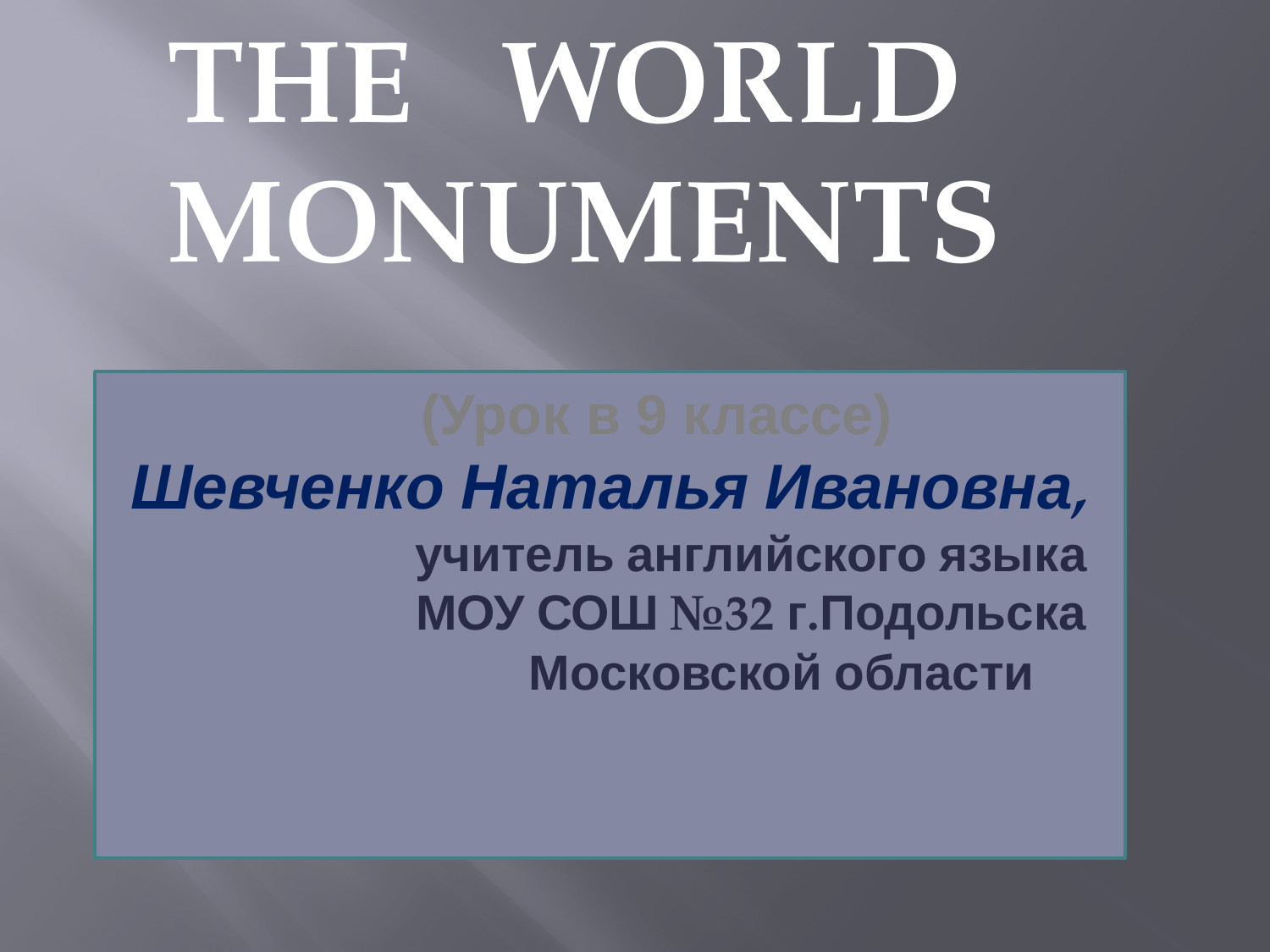

THE   WORLD MONUMENTS

      (Урок в 9 классе)
Шевченко Наталья Ивановна,
                       учитель английского языка
                       МОУ СОШ №32 г.Подольска
                             Московской области